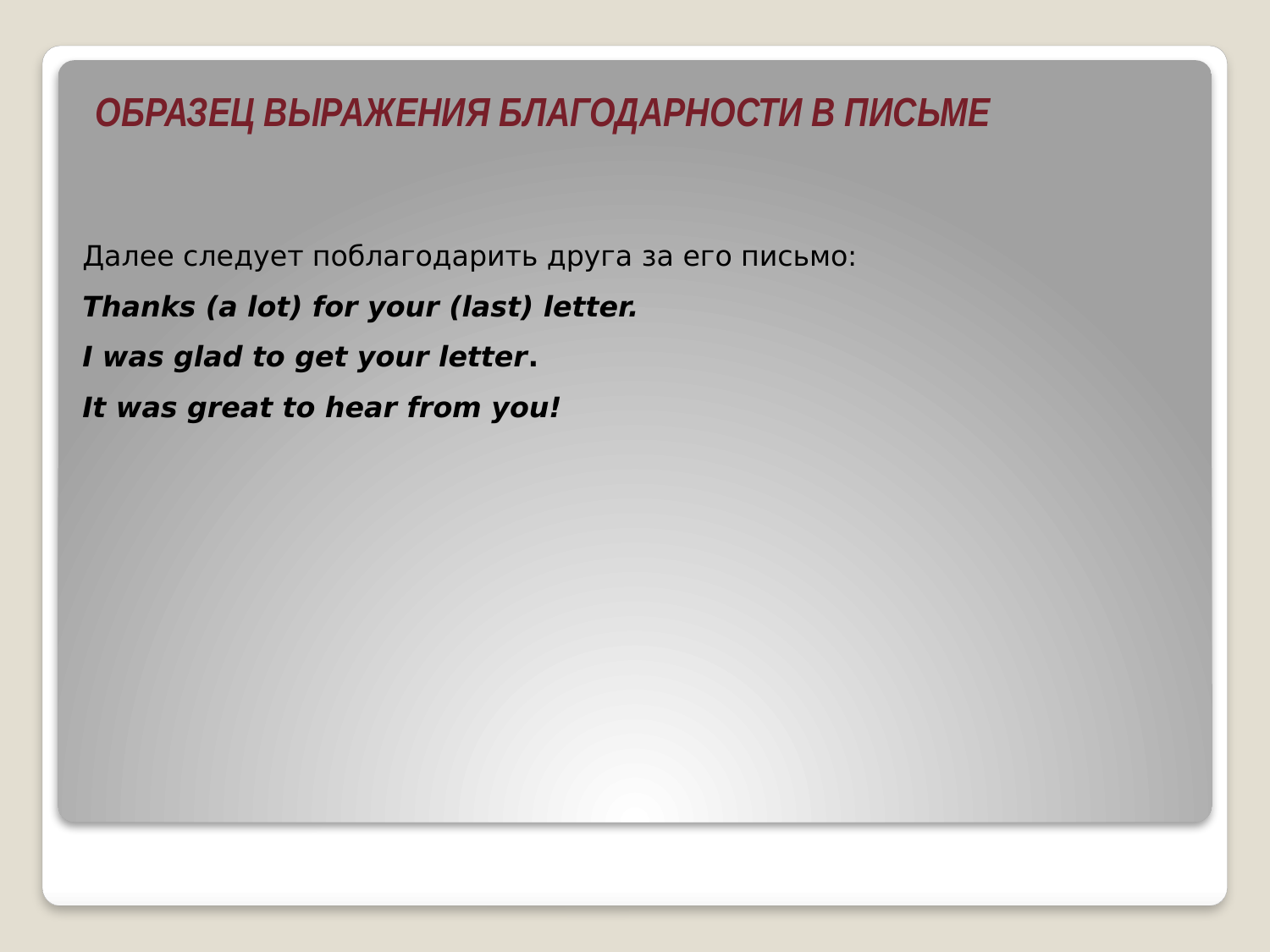

ОБРАЗЕЦ ВЫРАЖЕНИЯ БЛАГОДАРНОСТИ В ПИСЬМЕ
# Далее следует поблагодарить друга за его письмо: Thanks (a lot) for your (last) letter. I was glad to get your letter. It was great to hear from you!